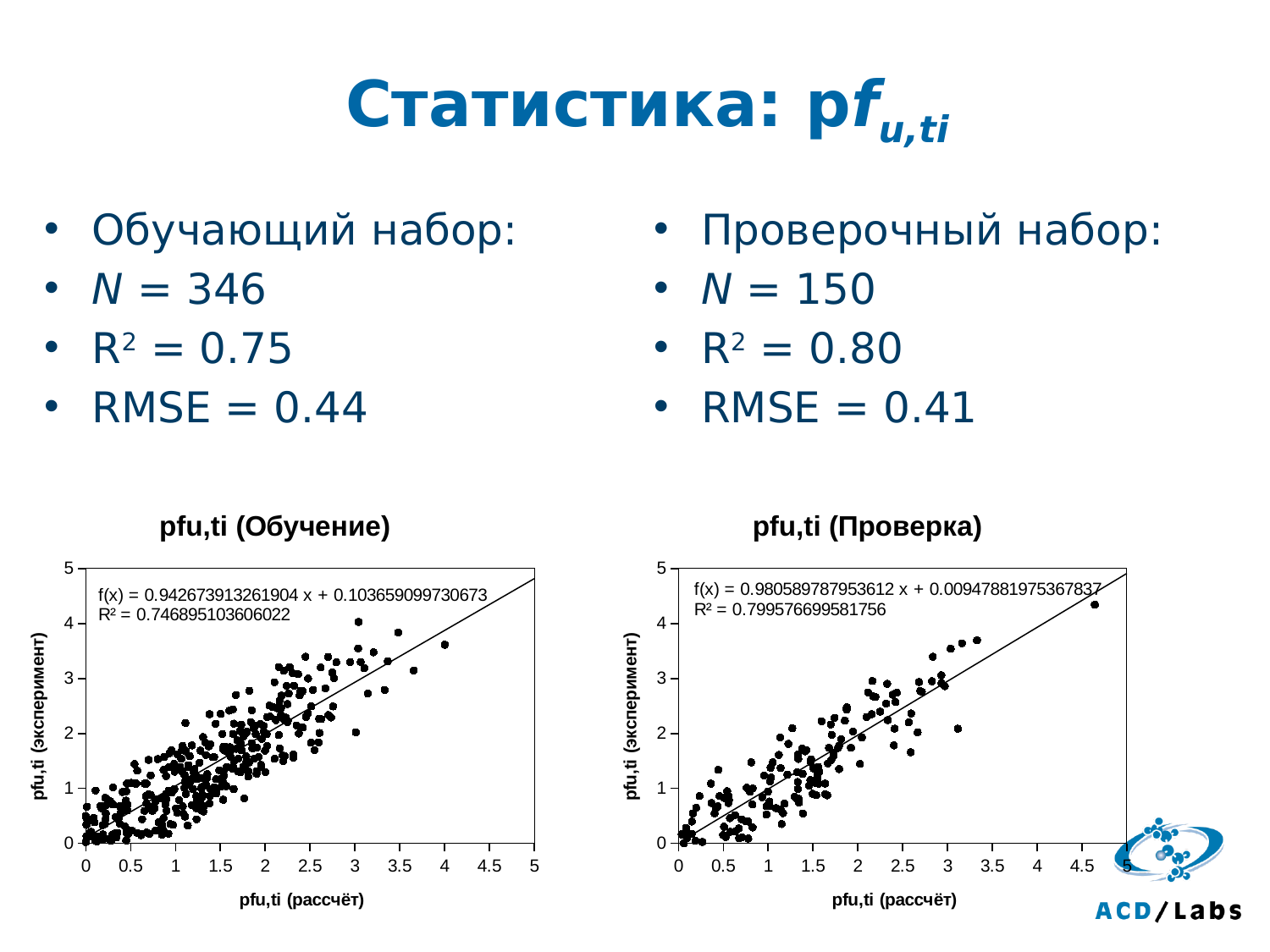

# Статистика: pfu,ti
Обучающий набор:
N = 346
R2 = 0.75
RMSE = 0.44
Проверочный набор:
N = 150
R2 = 0.80
RMSE = 0.41

### Chart: pfu,ti (Обучение)

| Category |  |
|---|---|

### Chart: pfu,ti (Проверка)

| Category |  |
|---|---|